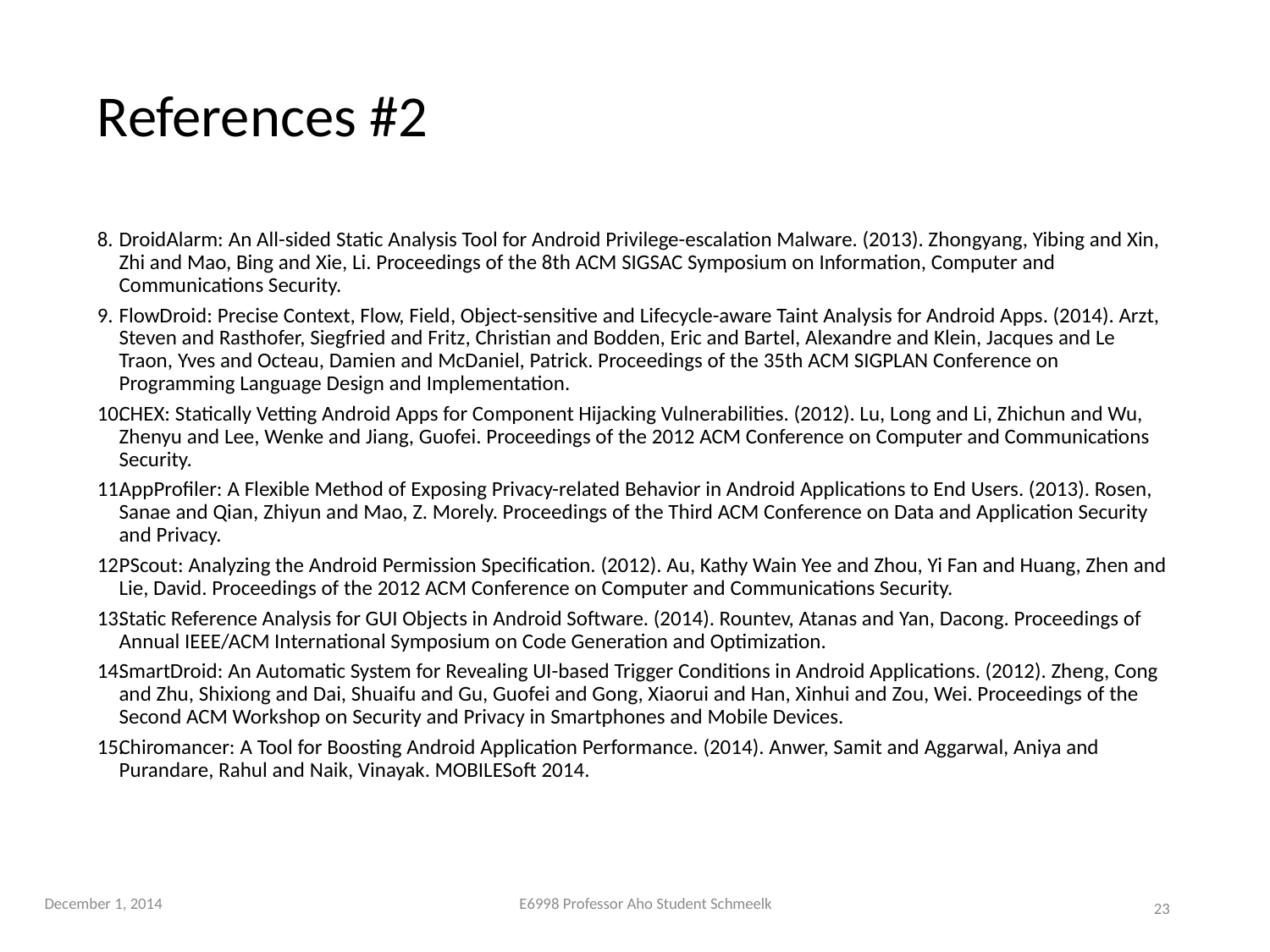

# References #2
DroidAlarm: An All-sided Static Analysis Tool for Android Privilege-escalation Malware. (2013). Zhongyang, Yibing and Xin, Zhi and Mao, Bing and Xie, Li. Proceedings of the 8th ACM SIGSAC Symposium on Information, Computer and Communications Security.
FlowDroid: Precise Context, Flow, Field, Object-sensitive and Lifecycle-aware Taint Analysis for Android Apps. (2014). Arzt, Steven and Rasthofer, Siegfried and Fritz, Christian and Bodden, Eric and Bartel, Alexandre and Klein, Jacques and Le Traon, Yves and Octeau, Damien and McDaniel, Patrick. Proceedings of the 35th ACM SIGPLAN Conference on Programming Language Design and Implementation.
CHEX: Statically Vetting Android Apps for Component Hijacking Vulnerabilities. (2012). Lu, Long and Li, Zhichun and Wu, Zhenyu and Lee, Wenke and Jiang, Guofei. Proceedings of the 2012 ACM Conference on Computer and Communications Security.
AppProfiler: A Flexible Method of Exposing Privacy-related Behavior in Android Applications to End Users. (2013). Rosen, Sanae and Qian, Zhiyun and Mao, Z. Morely. Proceedings of the Third ACM Conference on Data and Application Security and Privacy.
PScout: Analyzing the Android Permission Specification. (2012). Au, Kathy Wain Yee and Zhou, Yi Fan and Huang, Zhen and Lie, David. Proceedings of the 2012 ACM Conference on Computer and Communications Security.
Static Reference Analysis for GUI Objects in Android Software. (2014). Rountev, Atanas and Yan, Dacong. Proceedings of Annual IEEE/ACM International Symposium on Code Generation and Optimization.
SmartDroid: An Automatic System for Revealing UI-based Trigger Conditions in Android Applications. (2012). Zheng, Cong and Zhu, Shixiong and Dai, Shuaifu and Gu, Guofei and Gong, Xiaorui and Han, Xinhui and Zou, Wei. Proceedings of the Second ACM Workshop on Security and Privacy in Smartphones and Mobile Devices.
Chiromancer: A Tool for Boosting Android Application Performance. (2014). Anwer, Samit and Aggarwal, Aniya and Purandare, Rahul and Naik, Vinayak. MOBILESoft 2014.
December 1, 2014
E6998 Professor Aho Student Schmeelk
23